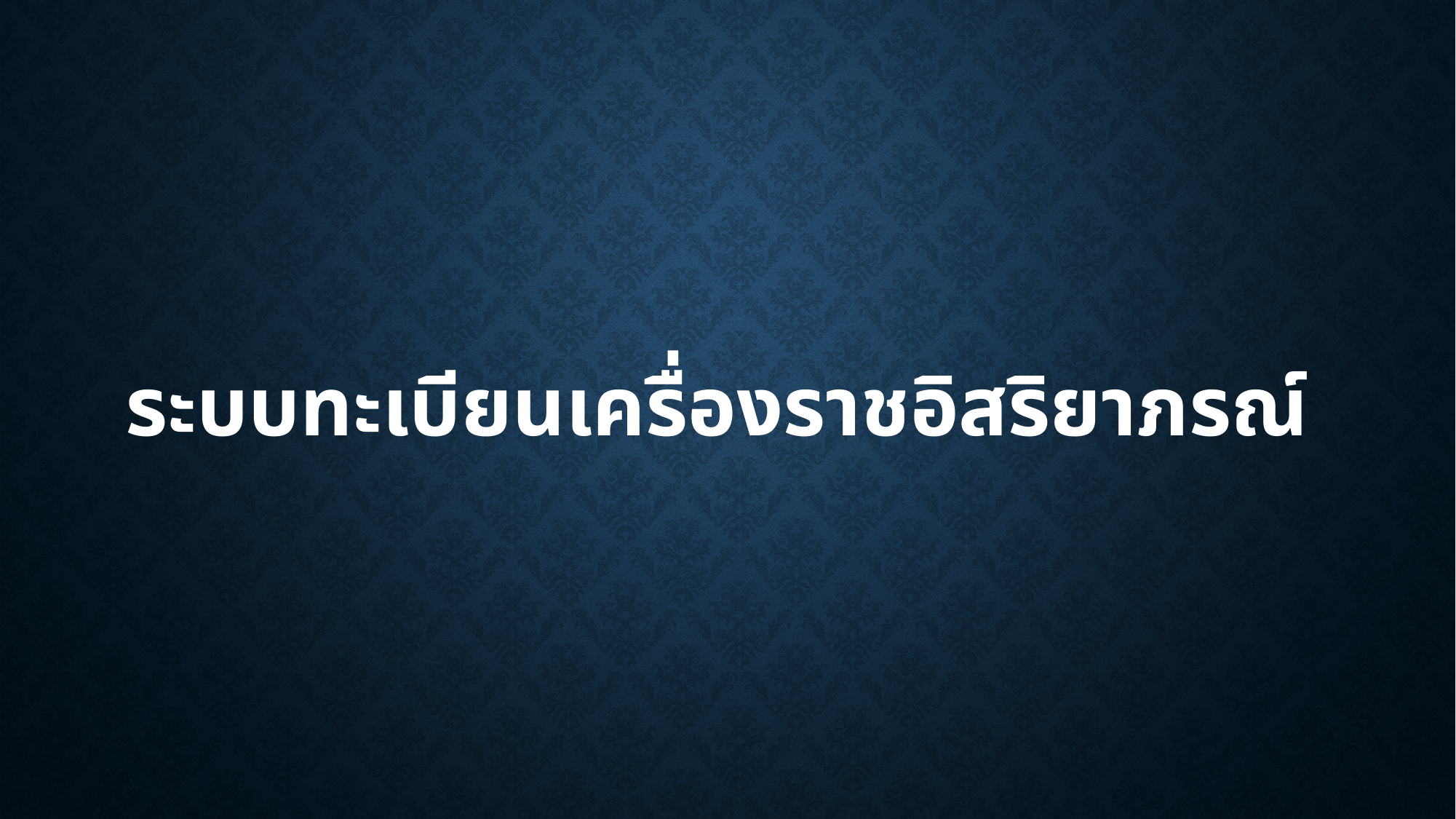

# ระบบทะเบียนเครื่องราชอิสริยาภรณ์